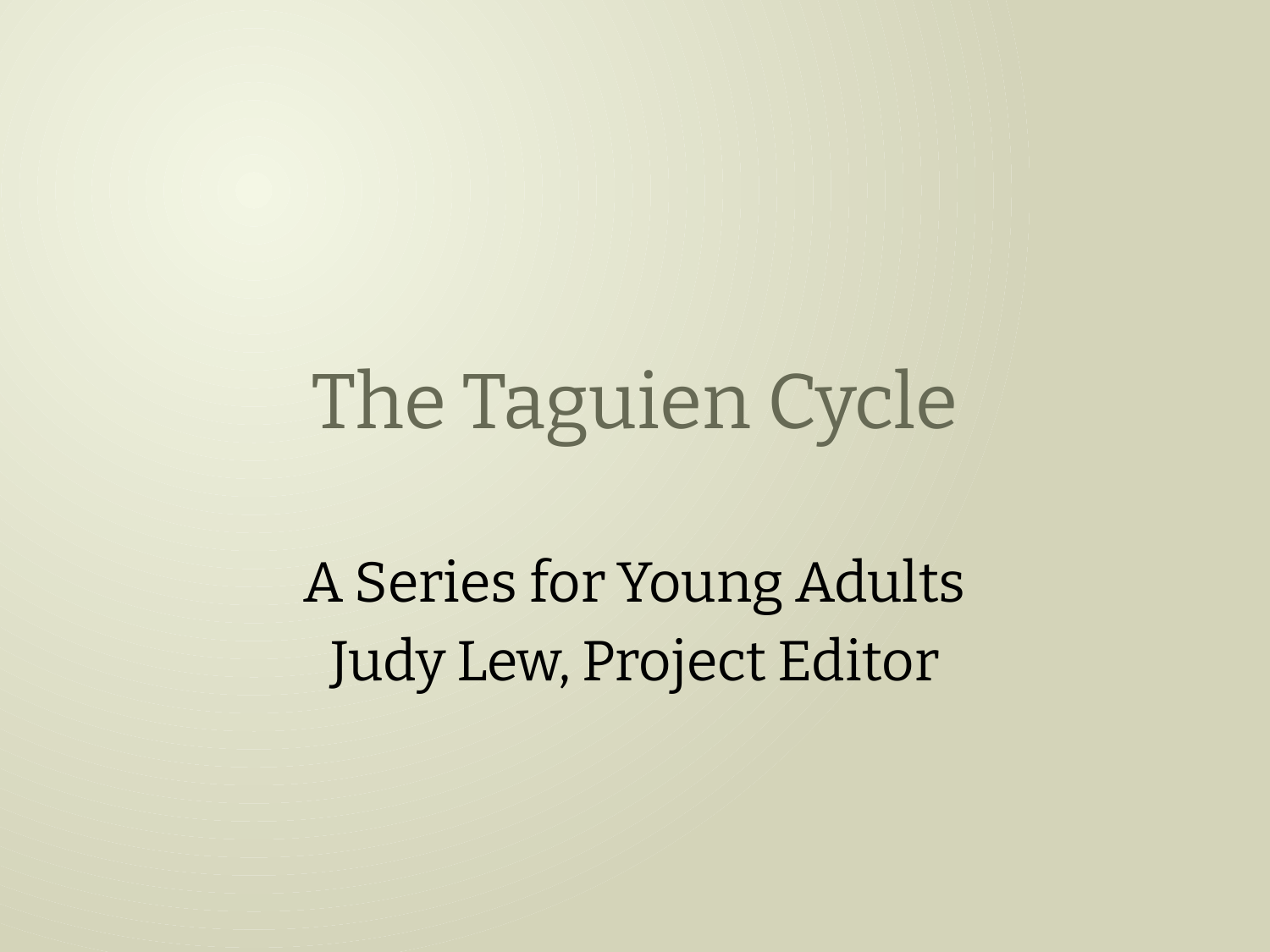

# The Taguien Cycle
A Series for Young Adults
Judy Lew, Project Editor